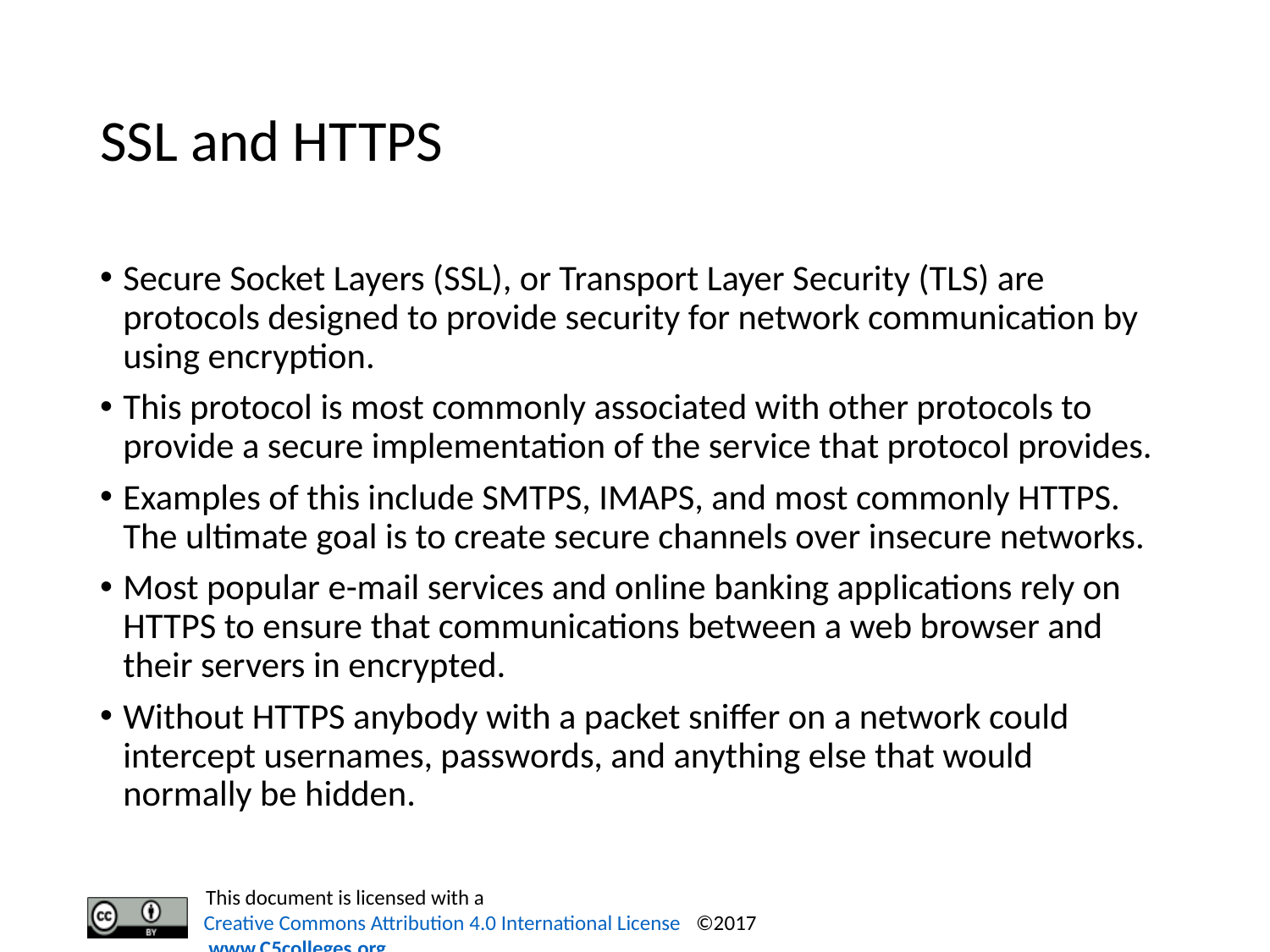

# SSL and HTTPS
Secure Socket Layers (SSL), or Transport Layer Security (TLS) are protocols designed to provide security for network communication by using encryption.
This protocol is most commonly associated with other protocols to provide a secure implementation of the service that protocol provides.
Examples of this include SMTPS, IMAPS, and most commonly HTTPS. The ultimate goal is to create secure channels over insecure networks.
Most popular e-mail services and online banking applications rely on HTTPS to ensure that communications between a web browser and their servers in encrypted.
Without HTTPS anybody with a packet sniffer on a network could intercept usernames, passwords, and anything else that would normally be hidden.